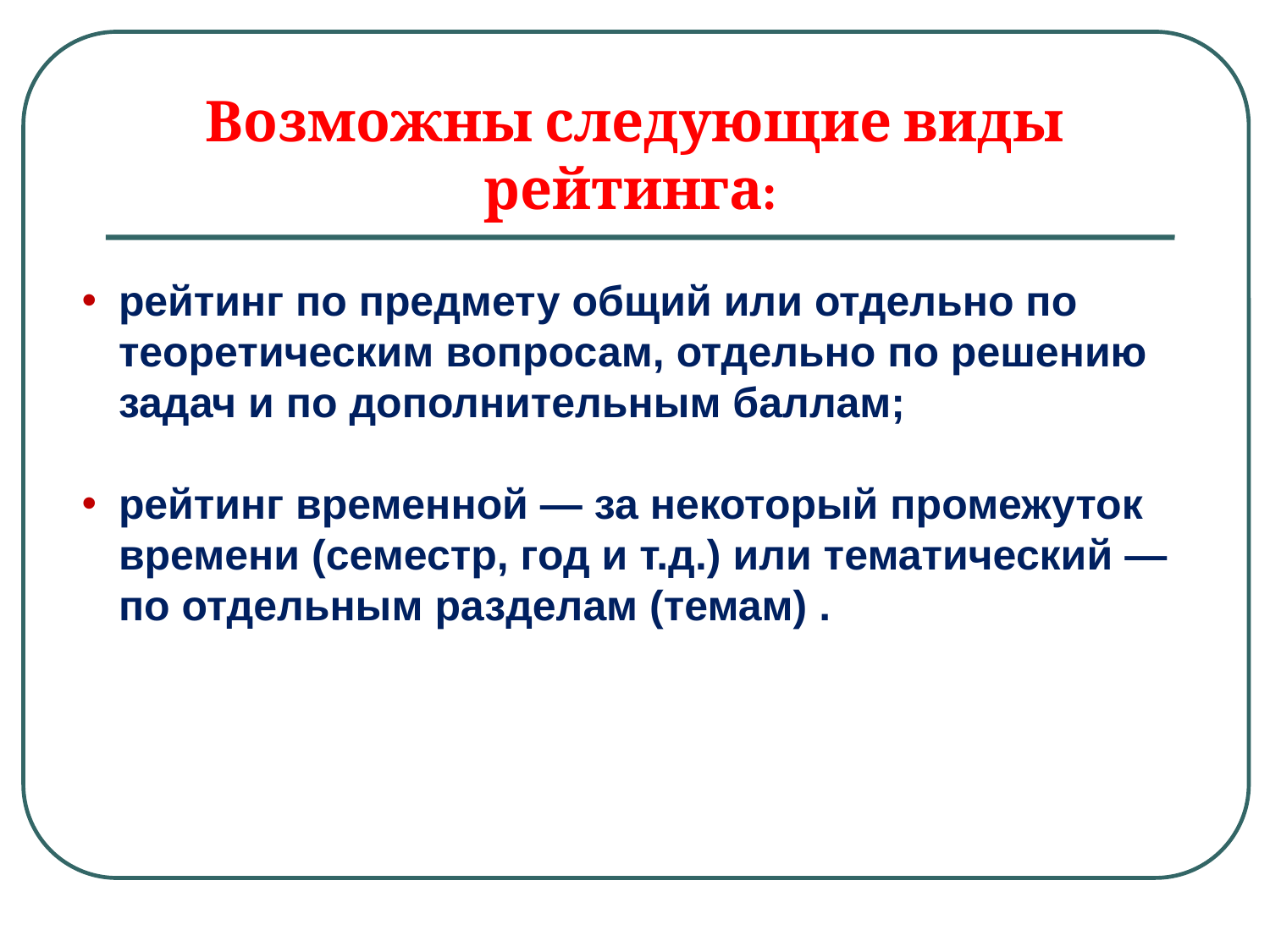

Возможны следующие виды рейтинга:
рейтинг по предмету общий или отдельно по теоретическим вопросам, отдельно по решению задач и по дополнительным баллам;

рейтинг временной — за некоторый промежуток времени (семестр, год и т.д.) или тематический — по отдельным разделам (темам) .